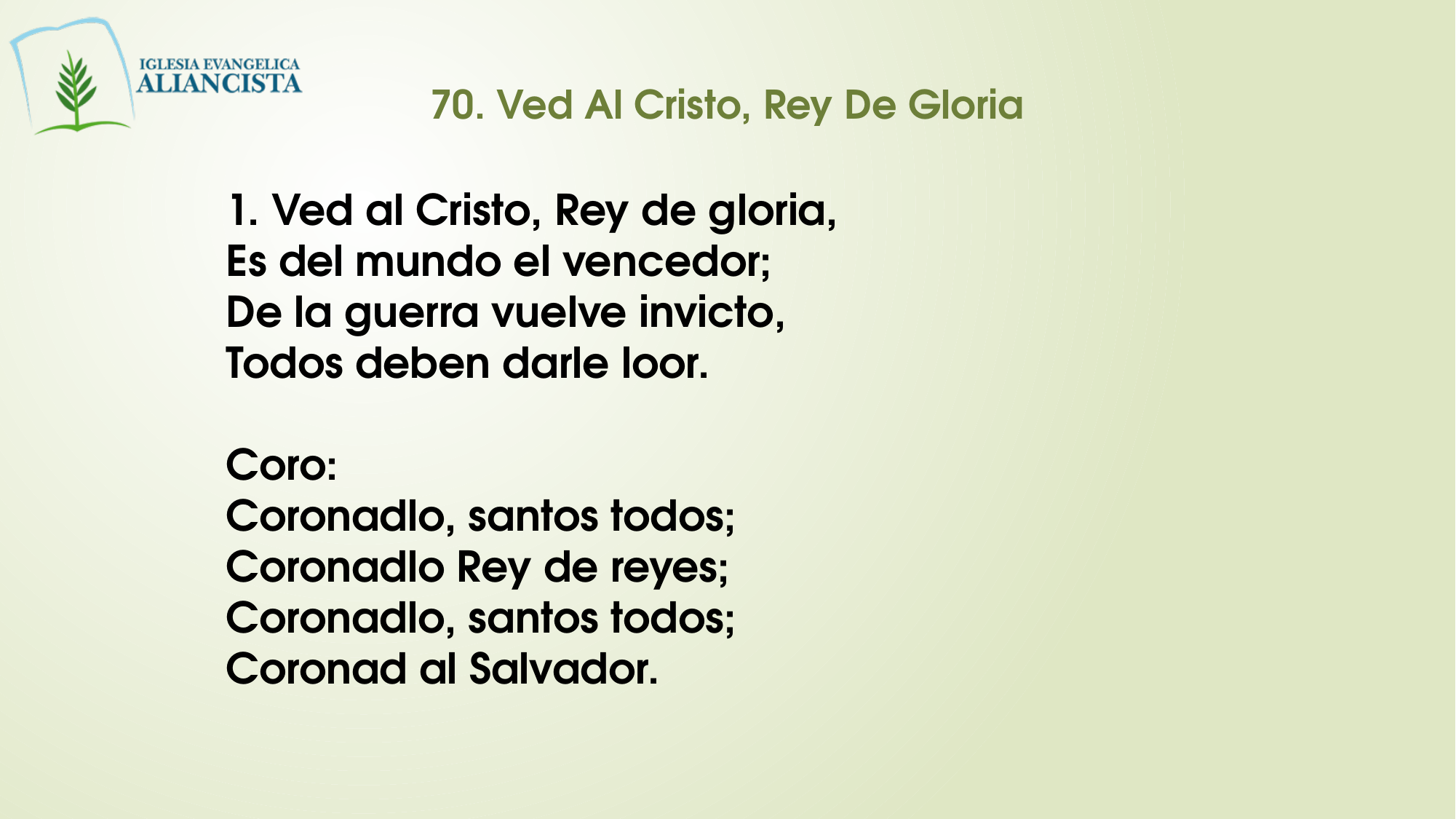

70. Ved Al Cristo, Rey De Gloria
1. Ved al Cristo, Rey de gloria,
Es del mundo el vencedor;
De la guerra vuelve invicto,
Todos deben darle loor.

Coro:
Coronadlo, santos todos;
Coronadlo Rey de reyes;
Coronadlo, santos todos;
Coronad al Salvador.